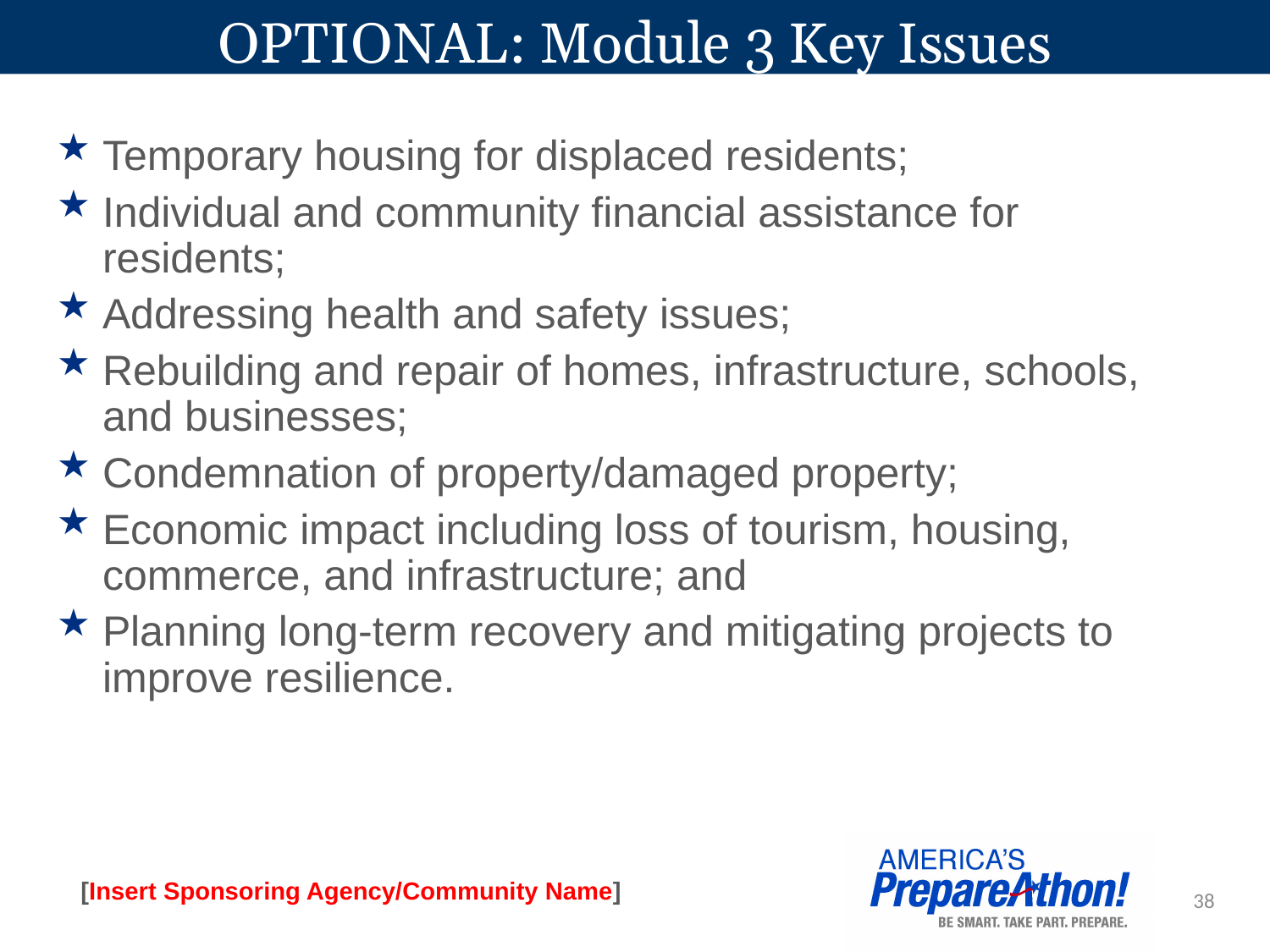

# OPTIONAL: Module 3 Key Issues
Temporary housing for displaced residents;
Individual and community financial assistance for residents;
Addressing health and safety issues;
Rebuilding and repair of homes, infrastructure, schools, and businesses;
Condemnation of property/damaged property;
Economic impact including loss of tourism, housing, commerce, and infrastructure; and
Planning long-term recovery and mitigating projects to improve resilience.
38